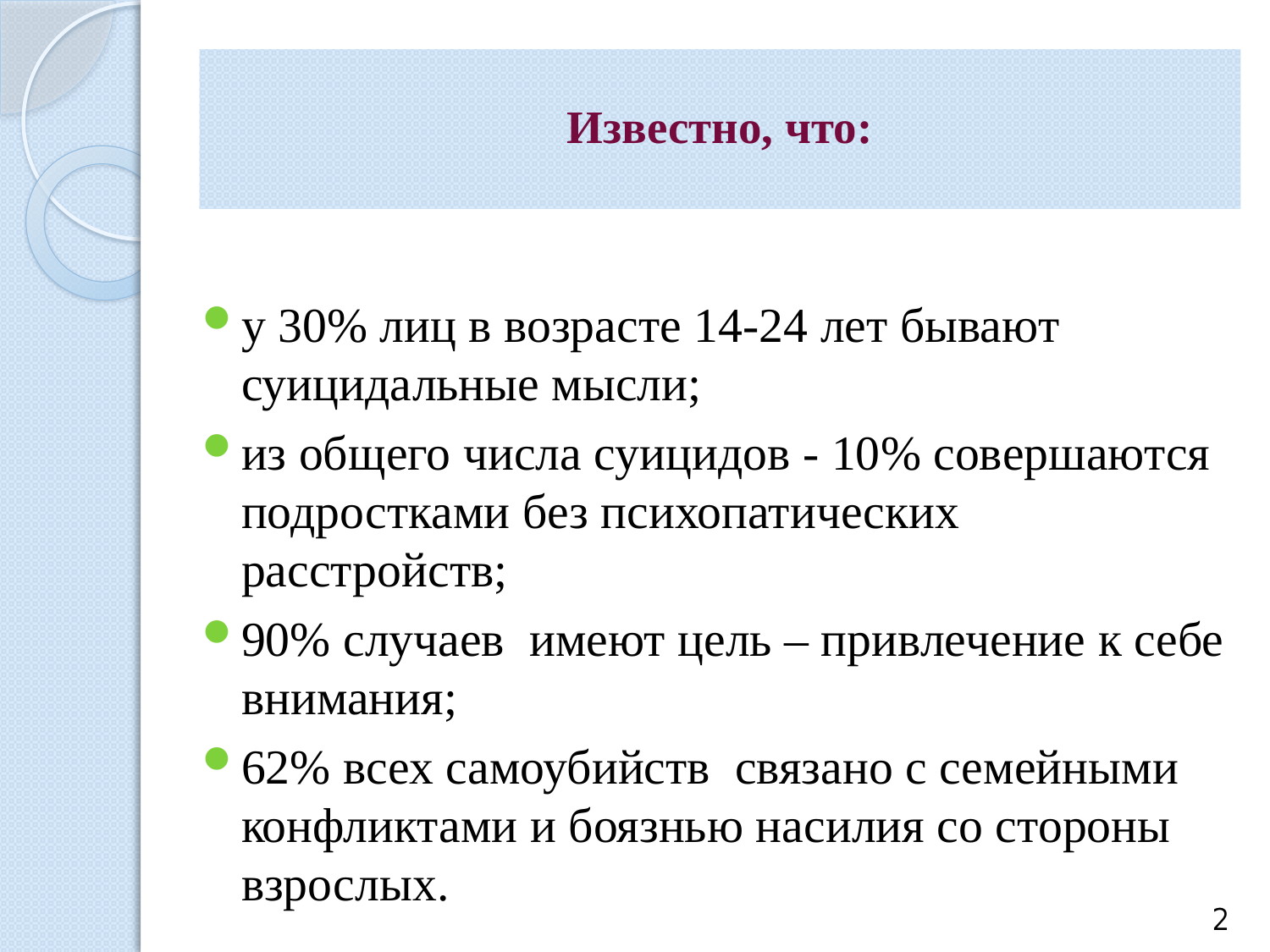

# Известно, что:
у 30% лиц в возрасте 14-24 лет бывают суицидальные мысли;
из общего числа суицидов - 10% совершаются подростками без психопатических  расстройств;
90% случаев  имеют цель – привлечение к себе внимания;
62% всех самоубийств  связано с семейными конфликтами и боязнью насилия со стороны взрослых.

2